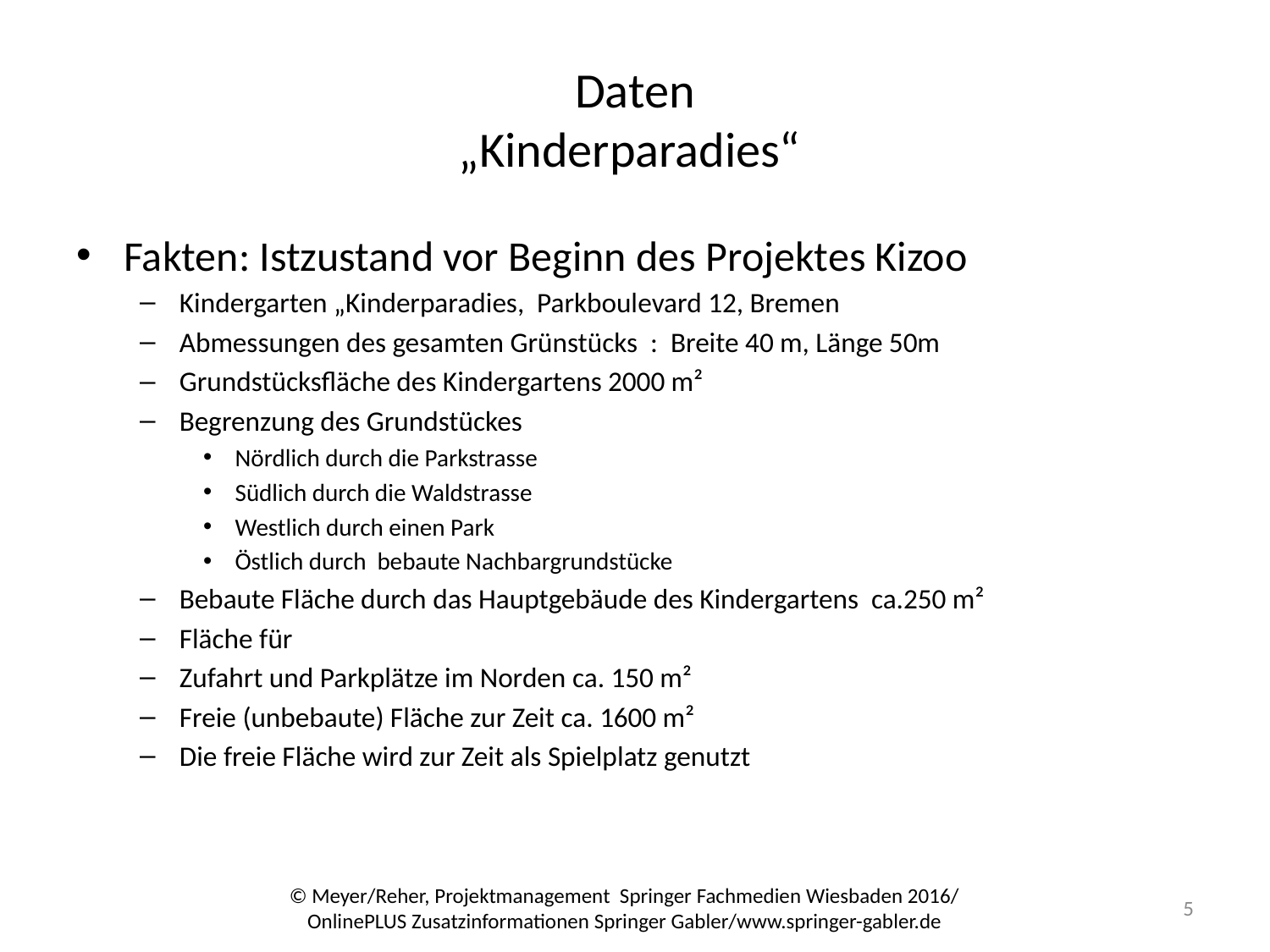

# Daten „Kinderparadies“
Fakten: Istzustand vor Beginn des Projektes Kizoo
Kindergarten „Kinderparadies,  Parkboulevard 12, Bremen
Abmessungen des gesamten Grünstücks  :  Breite 40 m, Länge 50m
Grundstücksfläche des Kindergartens 2000 m²
Begrenzung des Grundstückes
Nördlich durch die Parkstrasse
Südlich durch die Waldstrasse
Westlich durch einen Park
Östlich durch  bebaute Nachbargrundstücke
Bebaute Fläche durch das Hauptgebäude des Kindergartens  ca.250 m²
Fläche für
Zufahrt und Parkplätze im Norden ca. 150 m²
Freie (unbebaute) Fläche zur Zeit ca. 1600 m²
Die freie Fläche wird zur Zeit als Spielplatz genutzt

© Meyer/Reher, Projektmanagement  Springer Fachmedien Wiesbaden 2016/
OnlinePLUS Zusatzinformationen Springer Gabler/www.springer-gabler.de
5